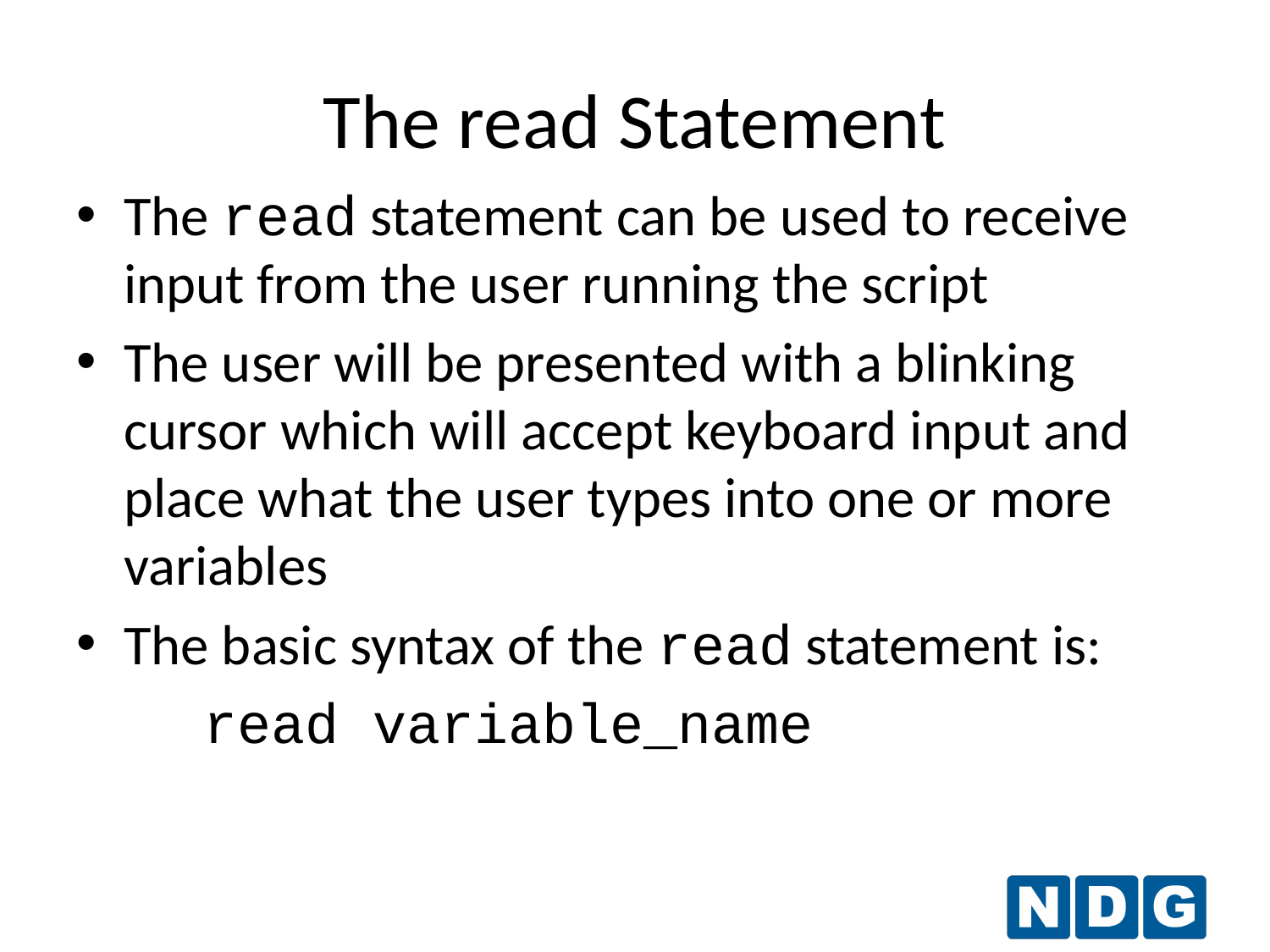

The read Statement
The read statement can be used to receive input from the user running the script
The user will be presented with a blinking cursor which will accept keyboard input and place what the user types into one or more variables
The basic syntax of the read statement is:
	read variable_name